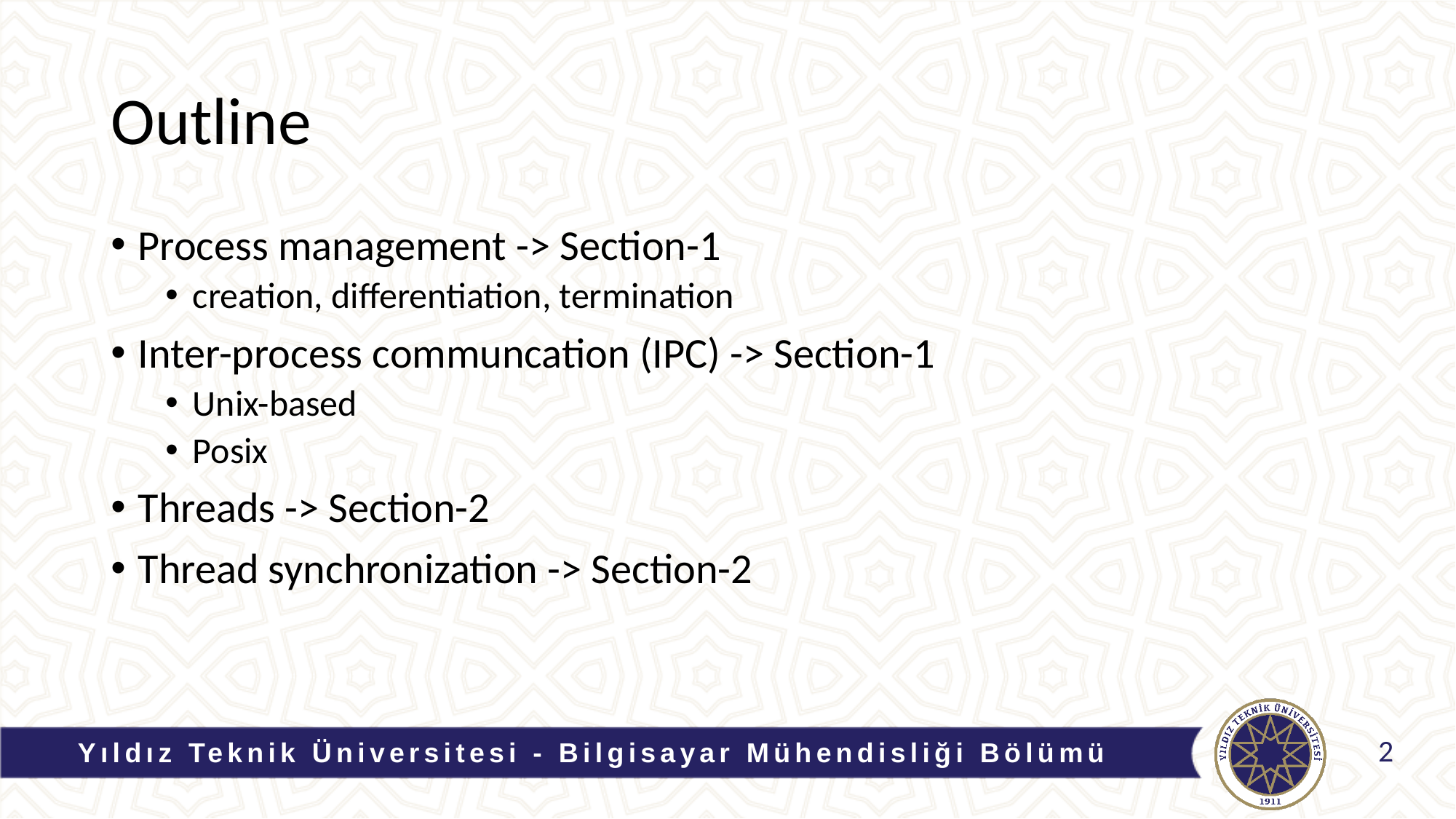

# Outline
Process management -> Section-1
creation, differentiation, termination
Inter-process communcation (IPC) -> Section-1
Unix-based
Posix
Threads -> Section-2
Thread synchronization -> Section-2

Yıldız Teknik Üniversitesi - Bilgisayar Mühendisliği Bölümü
2